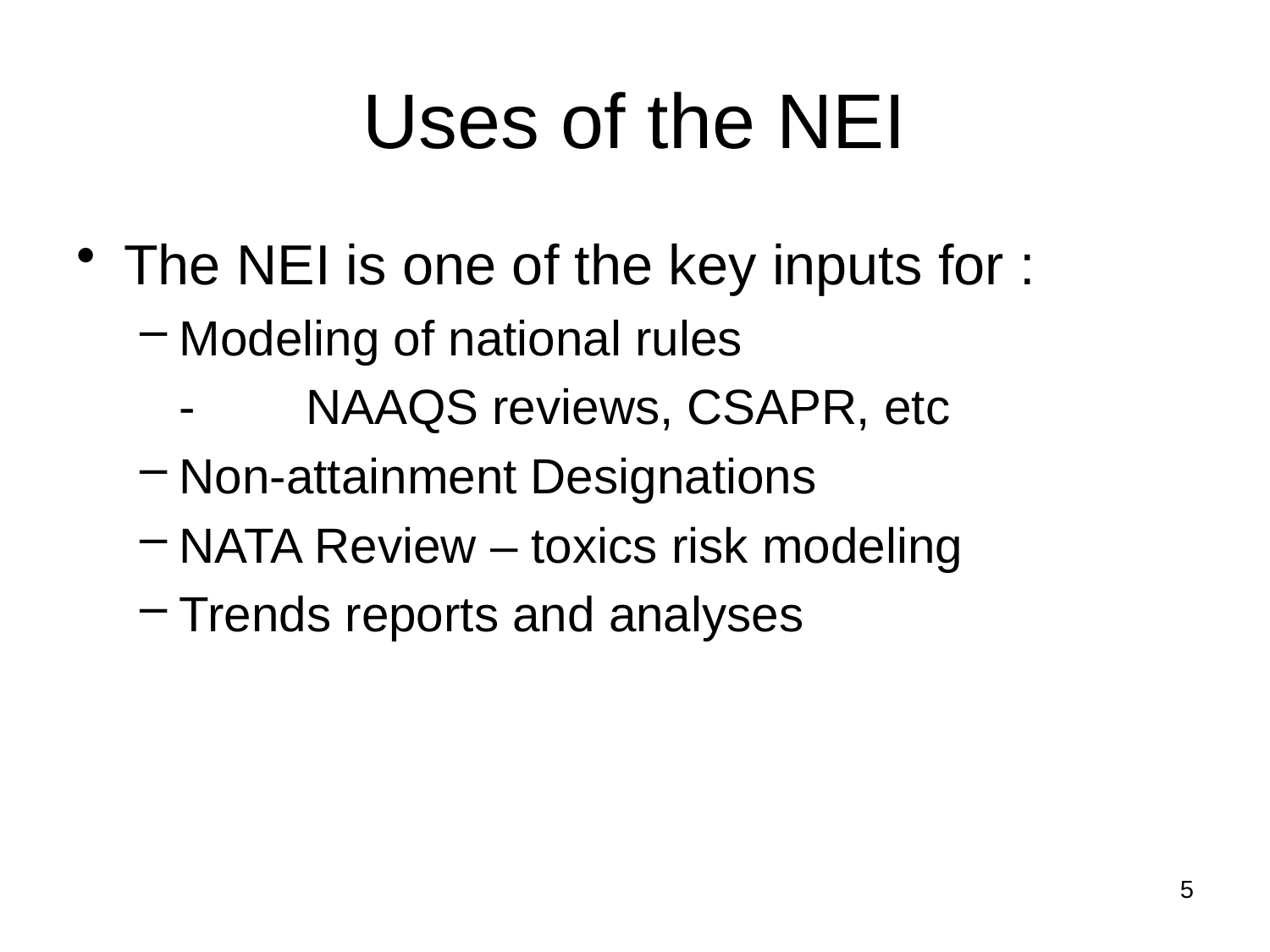

# Uses of the NEI
The NEI is one of the key inputs for :
Modeling of national rules
	-	NAAQS reviews, CSAPR, etc
Non-attainment Designations
NATA Review – toxics risk modeling
Trends reports and analyses
5